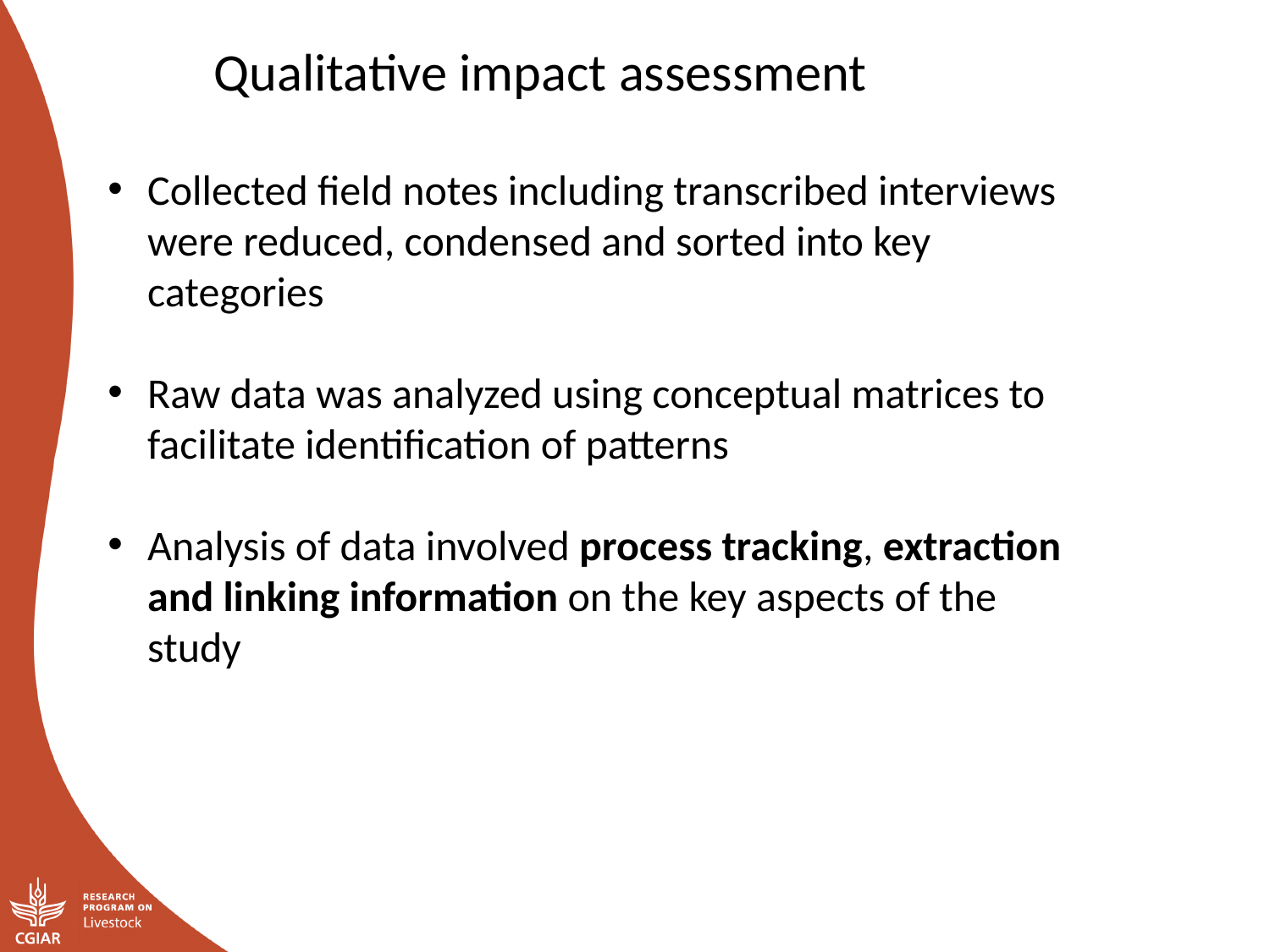

Qualitative impact assessment

Collected field notes including transcribed interviews were reduced, condensed and sorted into key categories

Raw data was analyzed using conceptual matrices to facilitate identification of patterns

Analysis of data involved process tracking, extraction and linking information on the key aspects of the study